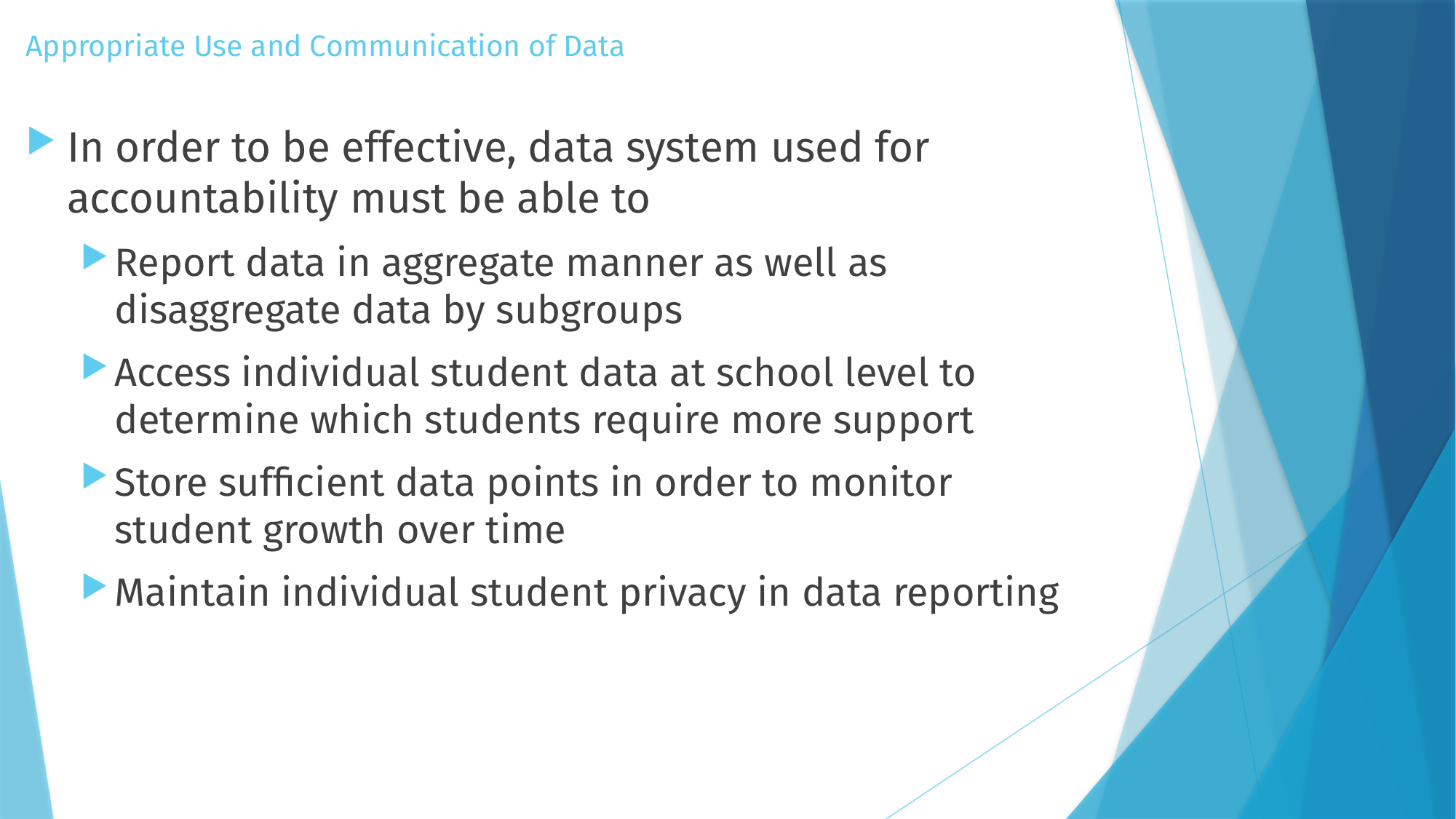

# Appropriate Use and Communication of Data
In order to be effective, data system used for accountability must be able to
Report data in aggregate manner as well as disaggregate data by subgroups
Access individual student data at school level to determine which students require more support
Store sufficient data points in order to monitor student growth over time
Maintain individual student privacy in data reporting